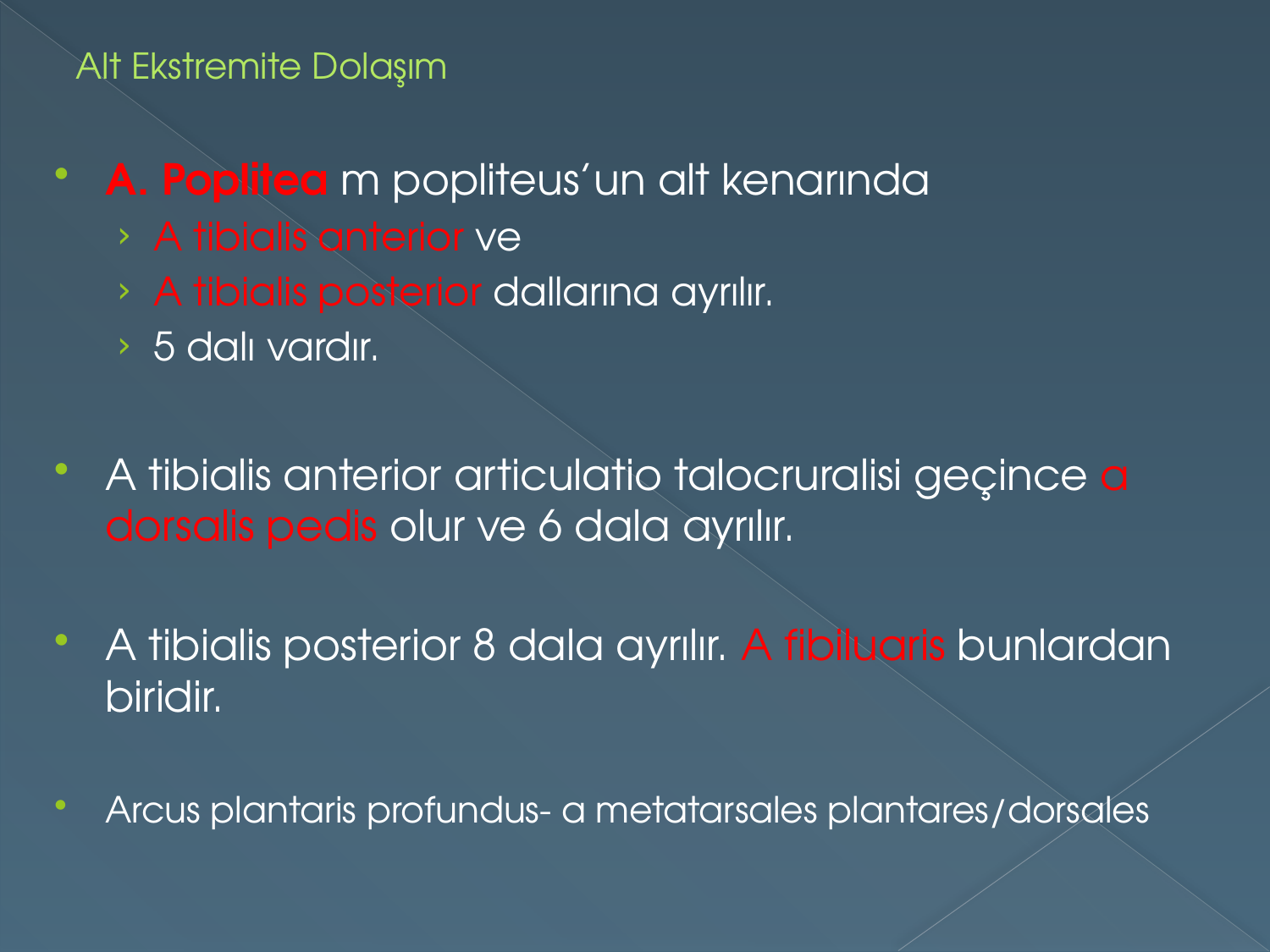

# Alt Ekstremite Dolaşım
A. Poplitea m popliteus’un alt kenarında
A tibialis anterior ve
A tibialis posterior dallarına ayrılır.
5 dalı vardır.

A tibialis anterior articulatio talocruralisi geçince a dorsalis pedis olur ve 6 dala ayrılır.

A tibialis posterior 8 dala ayrılır. A fibiluaris bunlardan biridir.

Arcus plantaris profundus- a metatarsales plantares/dorsales